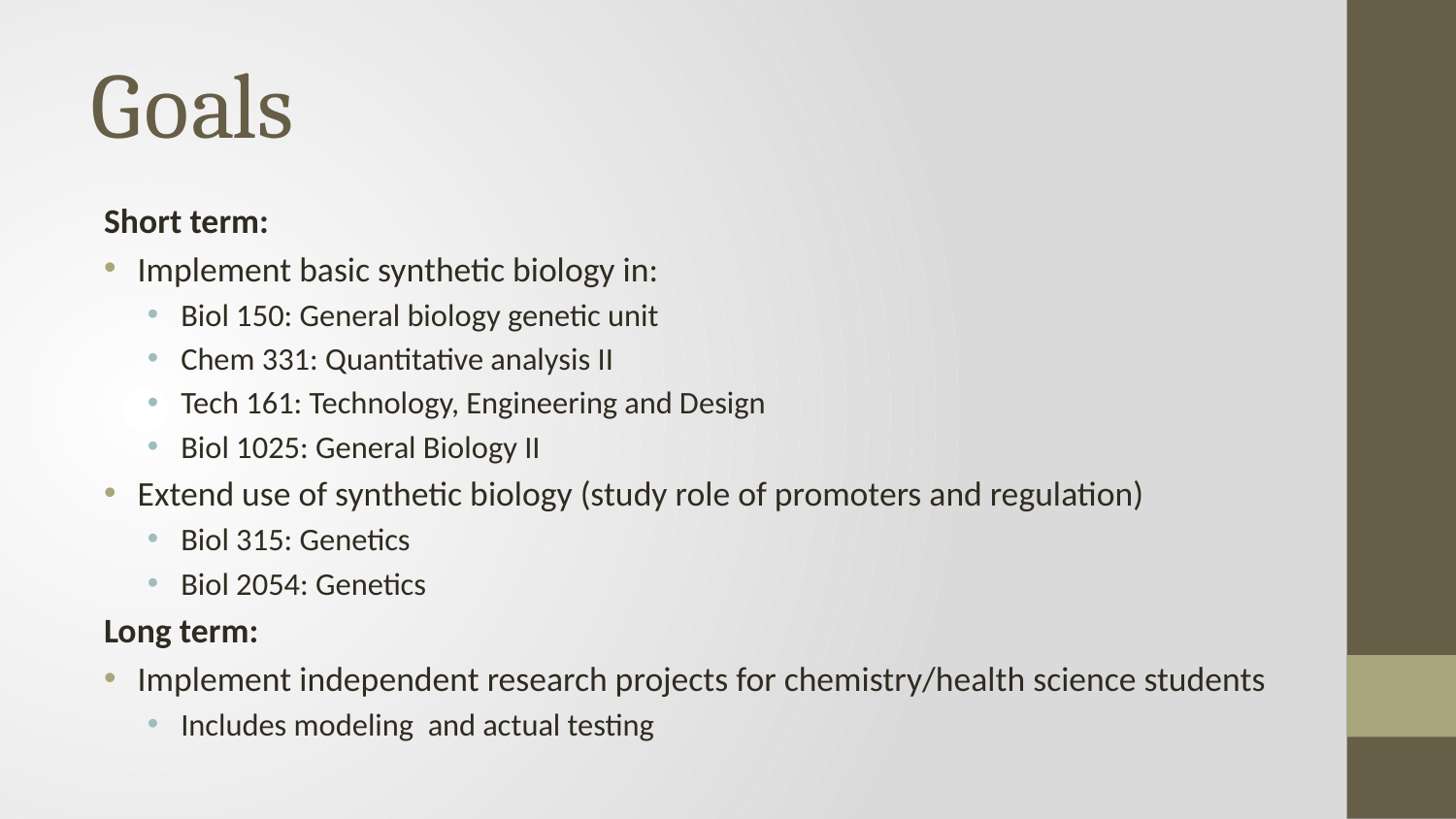

# Goals
Short term:
Implement basic synthetic biology in:
Biol 150: General biology genetic unit
Chem 331: Quantitative analysis II
Tech 161: Technology, Engineering and Design
Biol 1025: General Biology II
Extend use of synthetic biology (study role of promoters and regulation)
Biol 315: Genetics
Biol 2054: Genetics
Long term:
Implement independent research projects for chemistry/health science students
Includes modeling  and actual testing